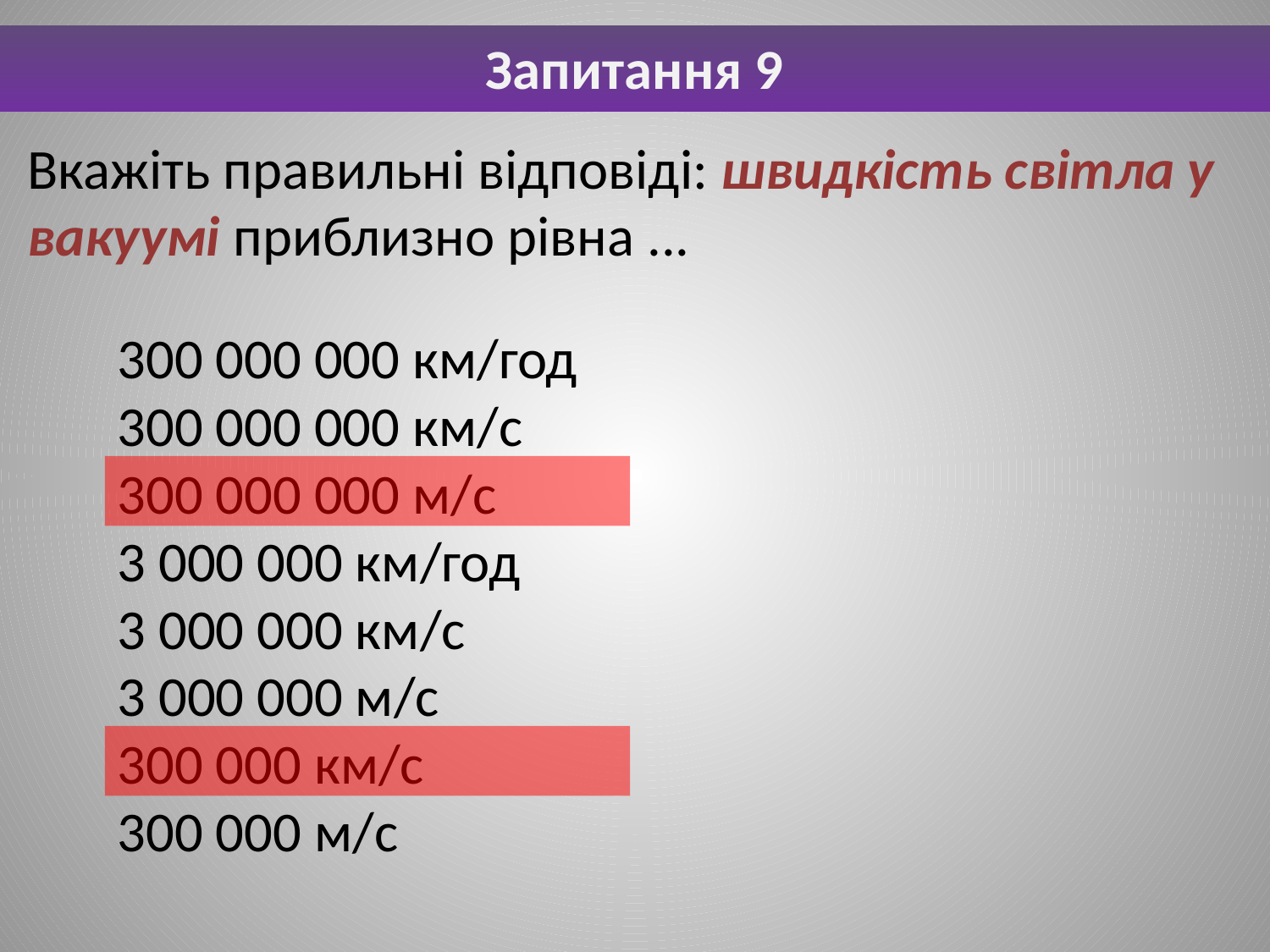

Запитання 9
Вкажіть правильні відповіді: швидкість світла у вакуумі приблизно рівна ...
300 000 000 км/год
300 000 000 км/с
300 000 000 м/с
3 000 000 км/год
3 000 000 км/с
3 000 000 м/с
300 000 км/с
300 000 м/с